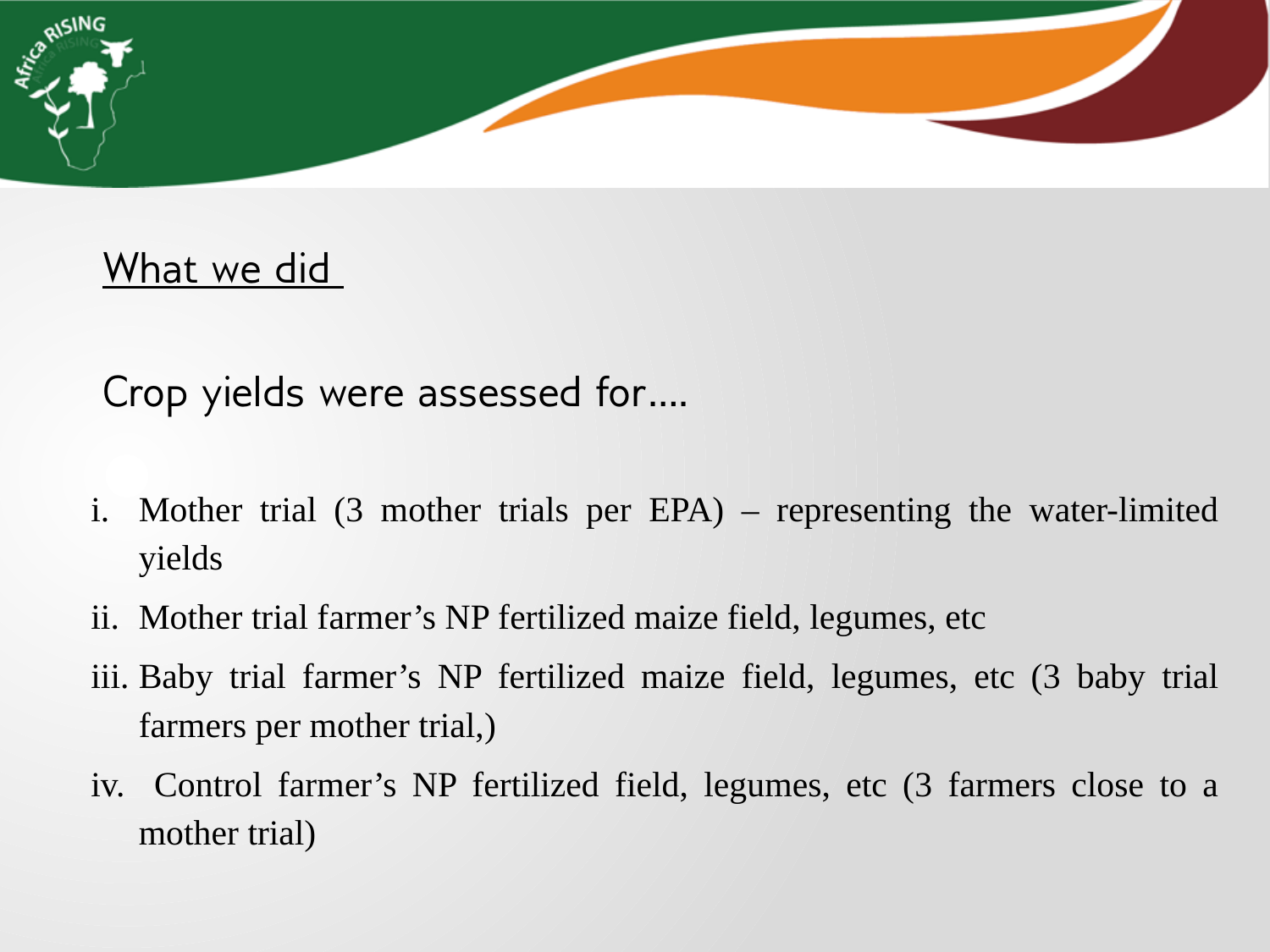

What we did

Crop yields were assessed for….

Mother trial (3 mother trials per EPA) – representing the water-limited yields
Mother trial farmer’s NP fertilized maize field, legumes, etc
Baby trial farmer’s NP fertilized maize field, legumes, etc (3 baby trial farmers per mother trial,)
 Control farmer’s NP fertilized field, legumes, etc (3 farmers close to a mother trial)